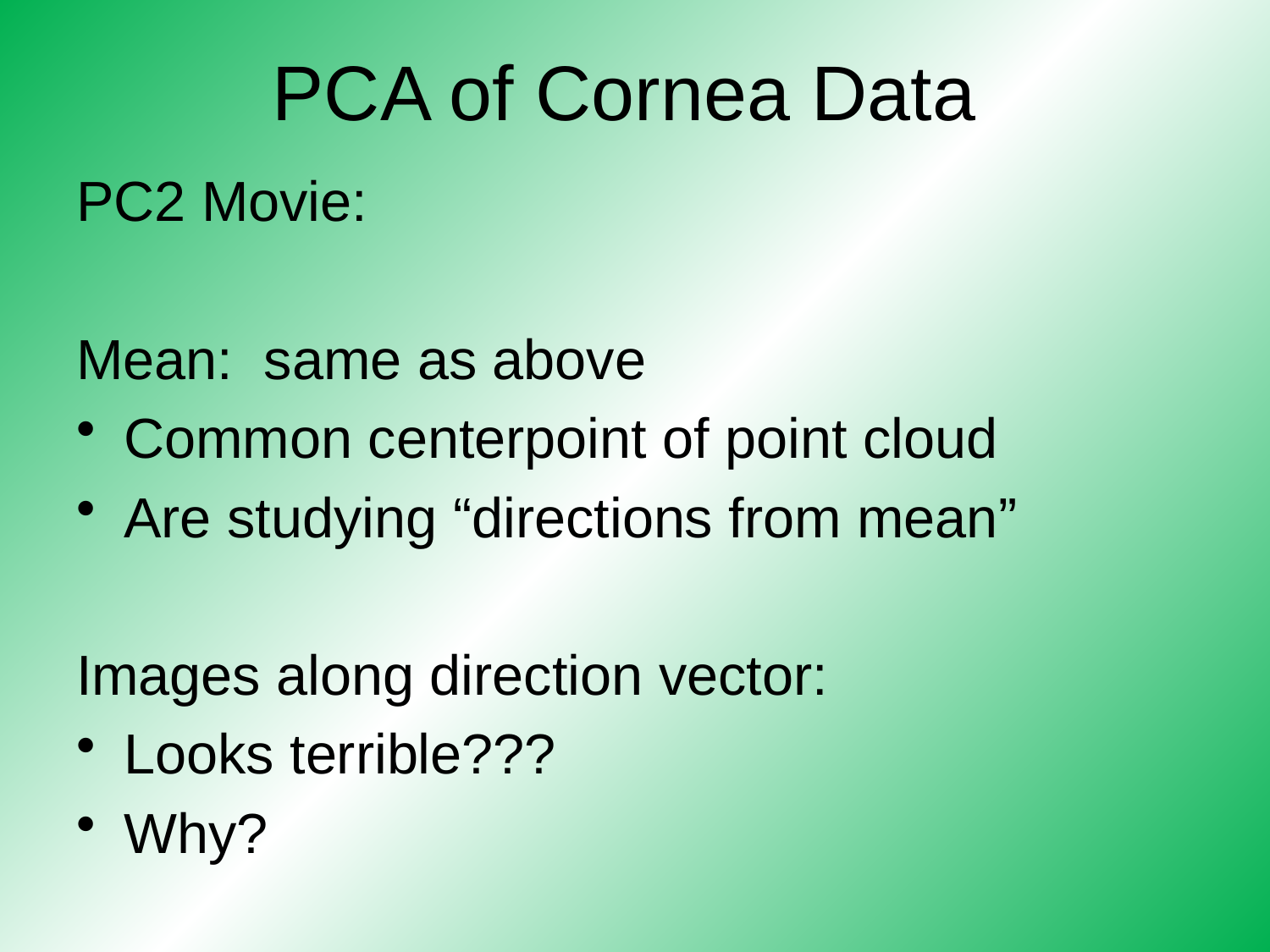

# PCA of Cornea Data
PC2 Movie:

Mean:  same as above
Common centerpoint of point cloud
Are studying “directions from mean”

Images along direction vector:
Looks terrible???
Why?